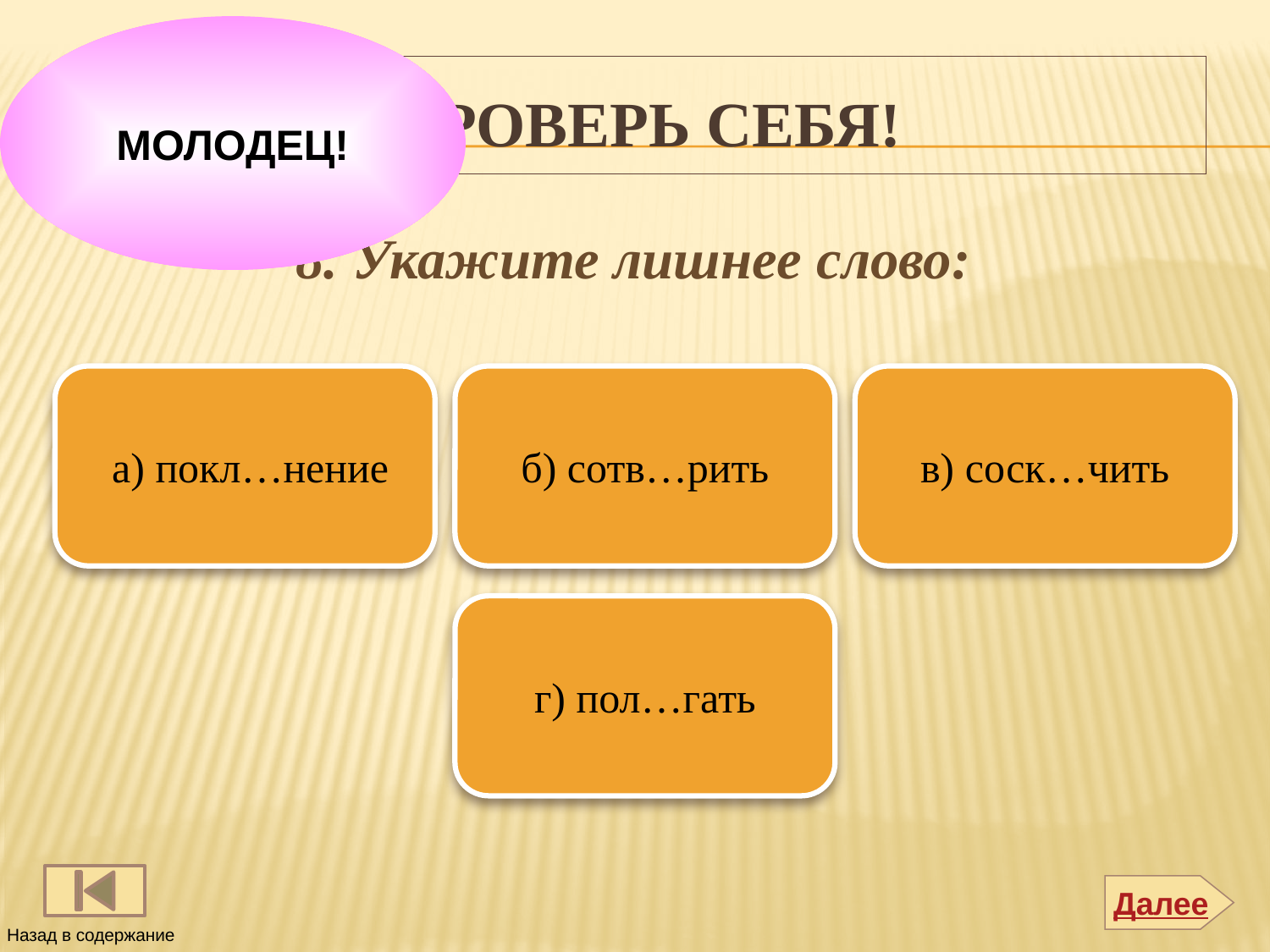

МОЛОДЕЦ!

# Проверь себя!
  8. Укажите лишнее слово:

 а) покл…нение
б) сотв…рить
в) соск…чить
г) пол…гать

Далее
Назад в содержание